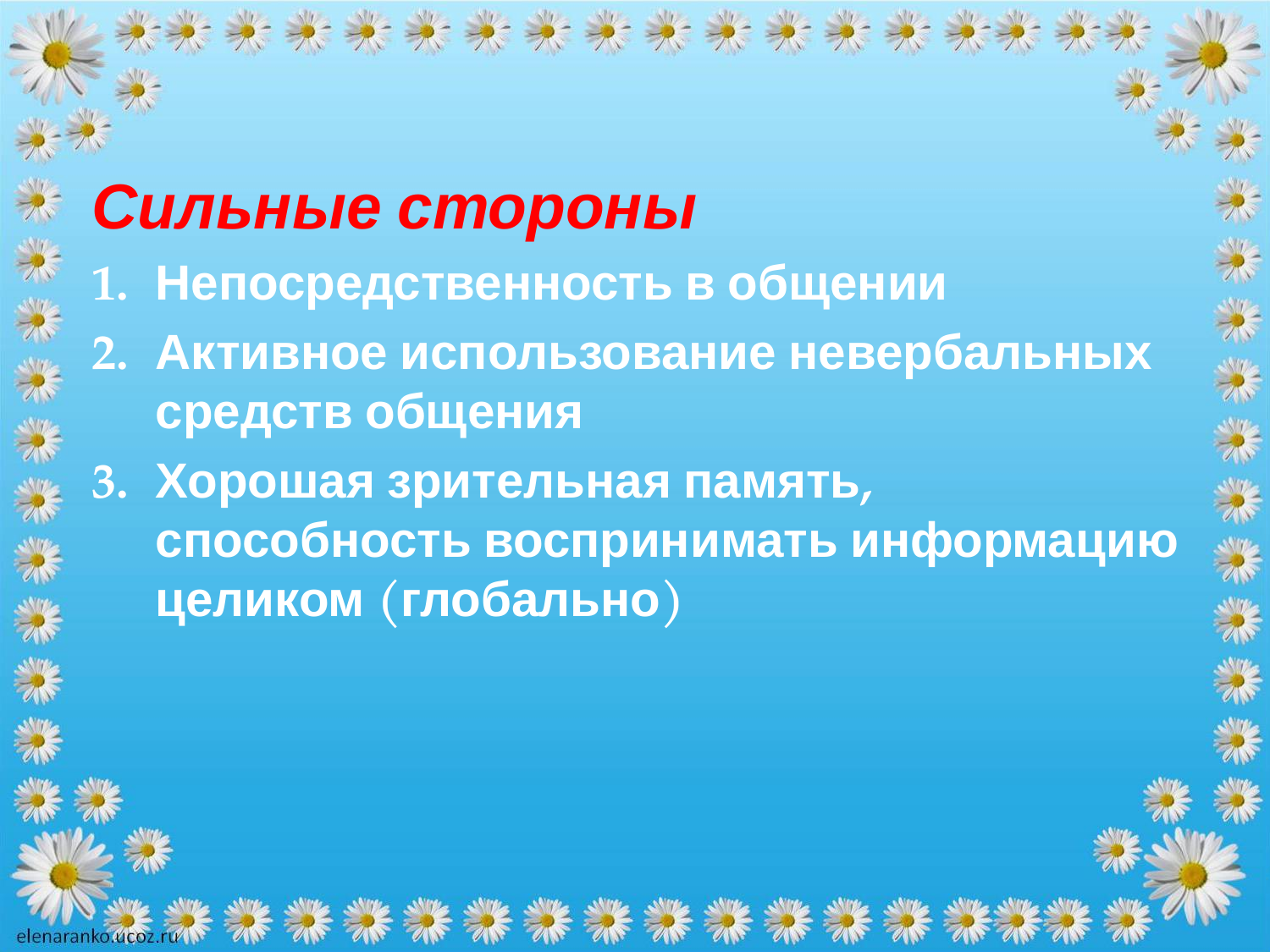

Сильные стороны
Непосредственность в общении
Активное использование невербальных средств общения
Хорошая зрительная память, способность воспринимать информацию целиком (глобально)